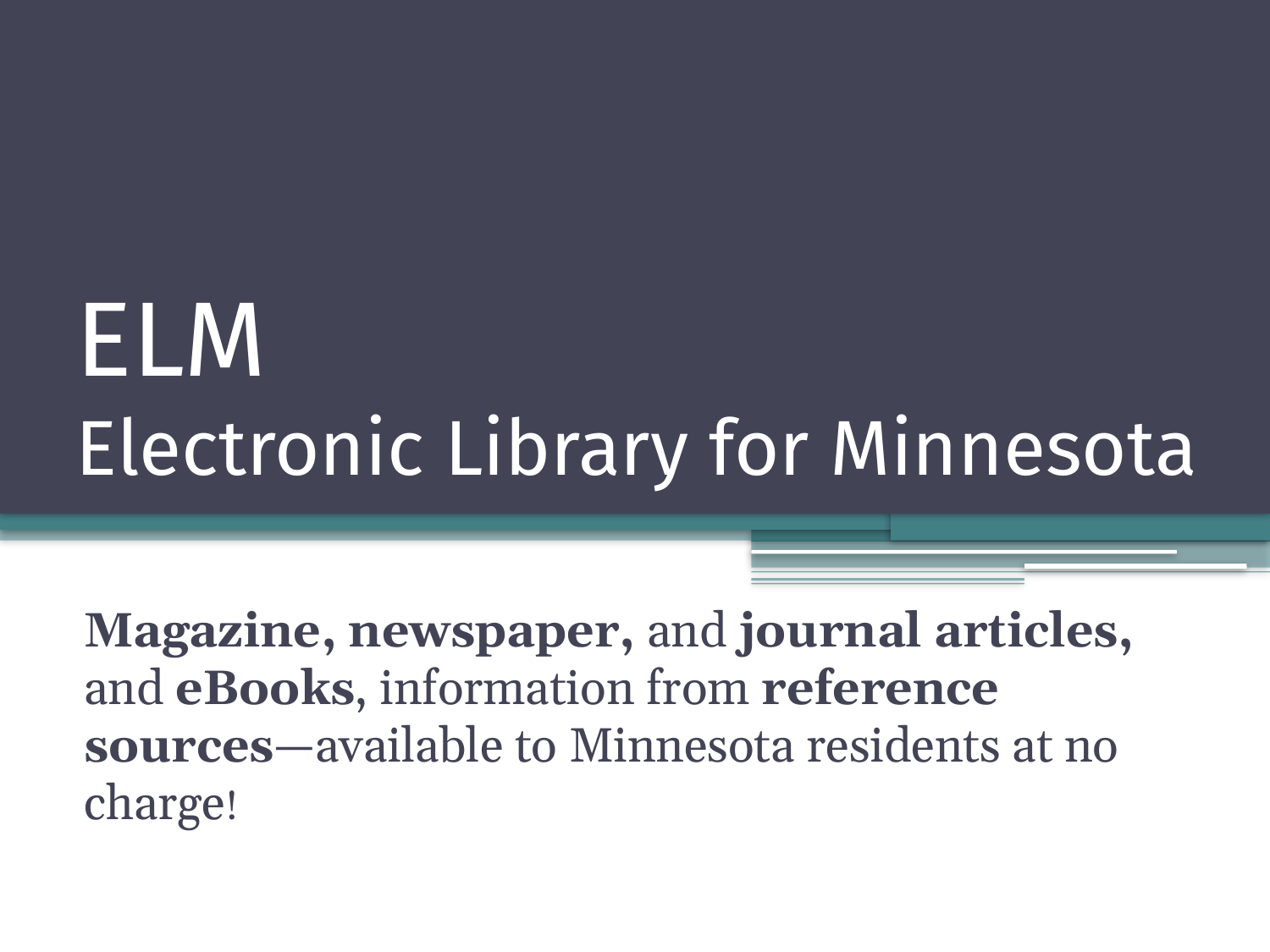

# ELM Electronic Library for Minnesota
Magazine, newspaper, and journal articles, and eBooks, information from reference sources—available to Minnesota residents at no charge!